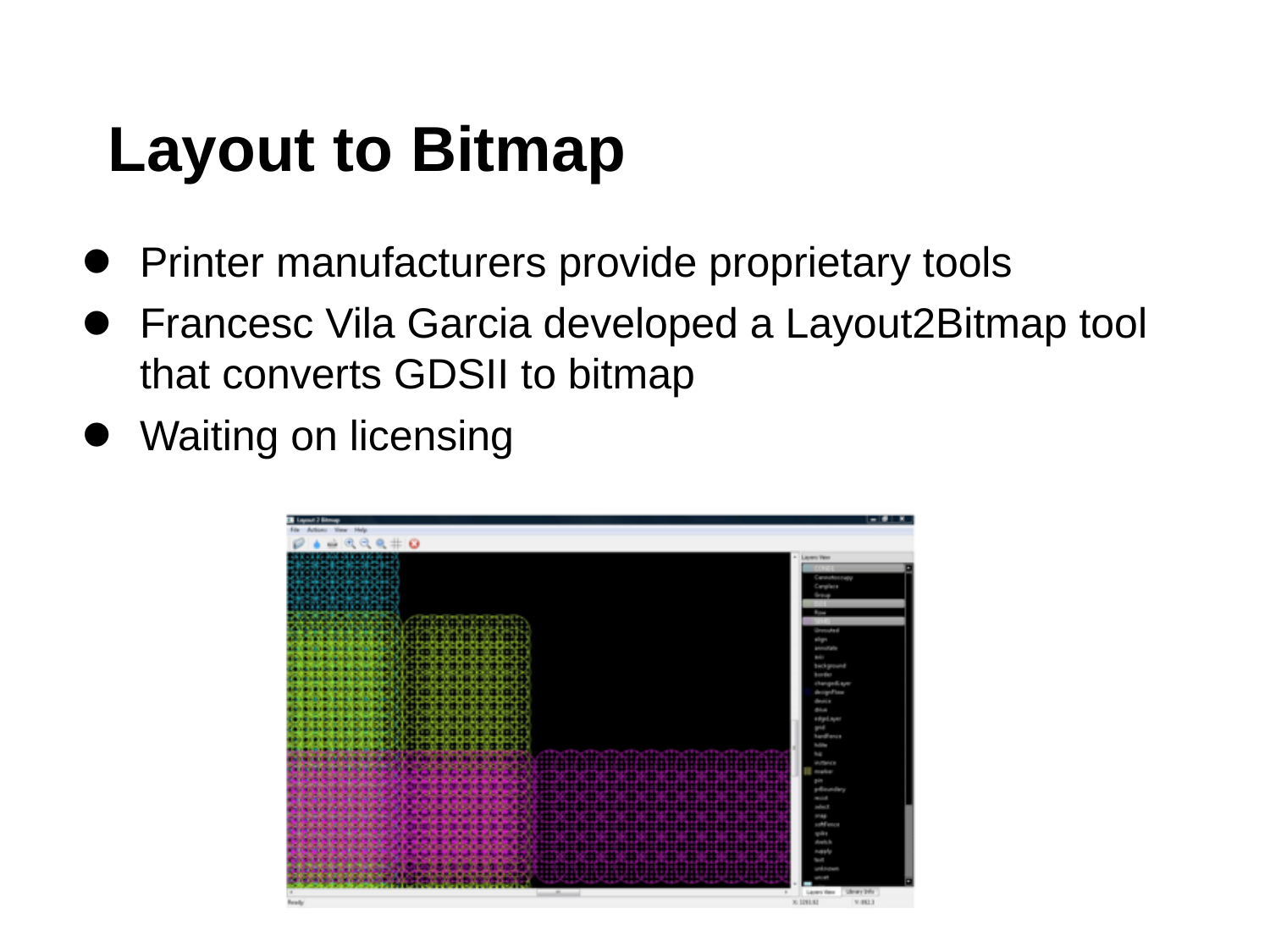

# Layout to Bitmap
Printer manufacturers provide proprietary tools
Francesc Vila Garcia developed a Layout2Bitmap tool that converts GDSII to bitmap
Waiting on licensing